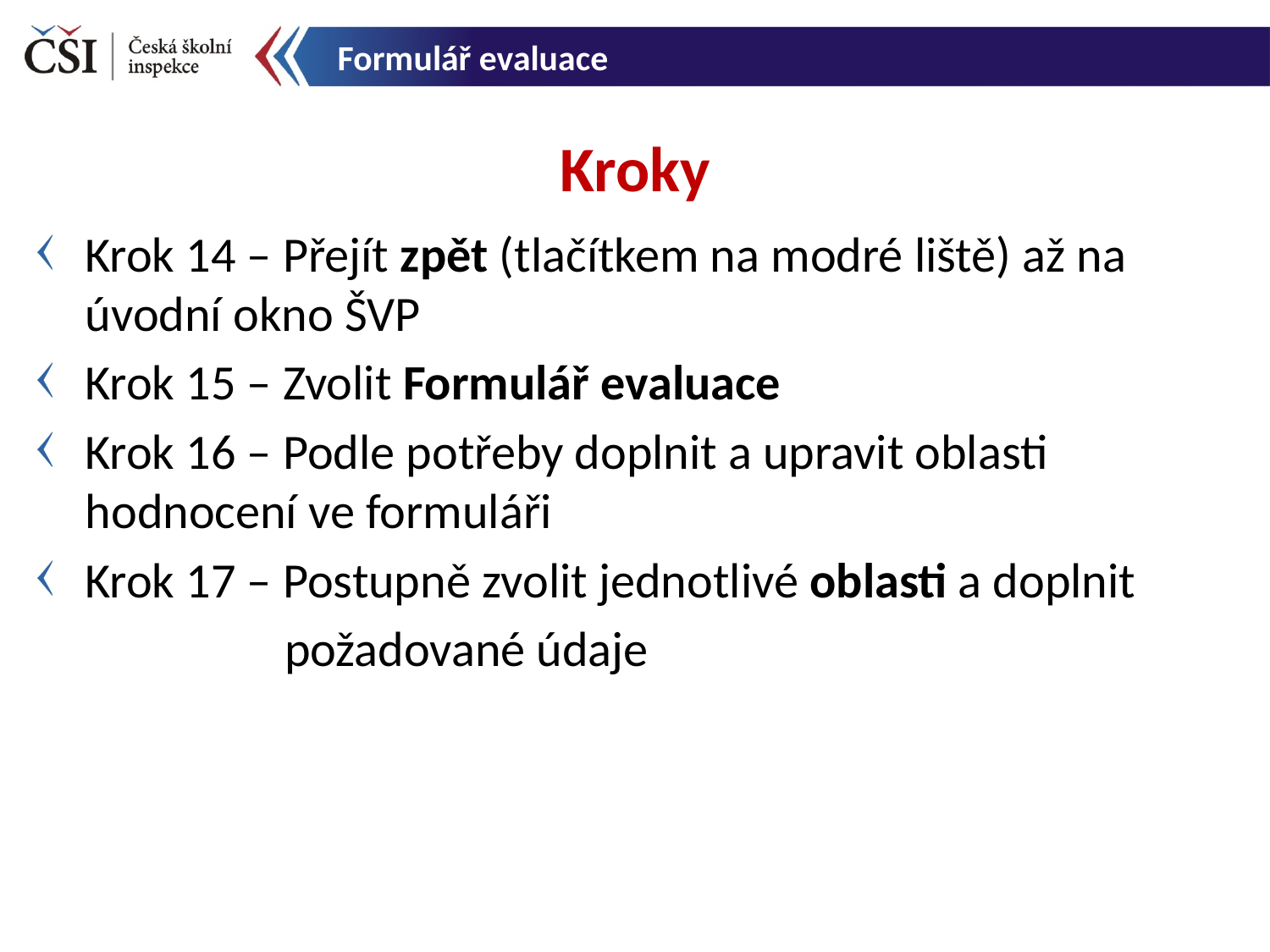

Formulář evaluace
Kroky
Krok 14 – Přejít zpět (tlačítkem na modré liště) až na úvodní okno ŠVP
Krok 15 – Zvolit Formulář evaluace
Krok 16 – Podle potřeby doplnit a upravit oblasti hodnocení ve formuláři
Krok 17 – Postupně zvolit jednotlivé oblasti a doplnit
                      požadované údaje